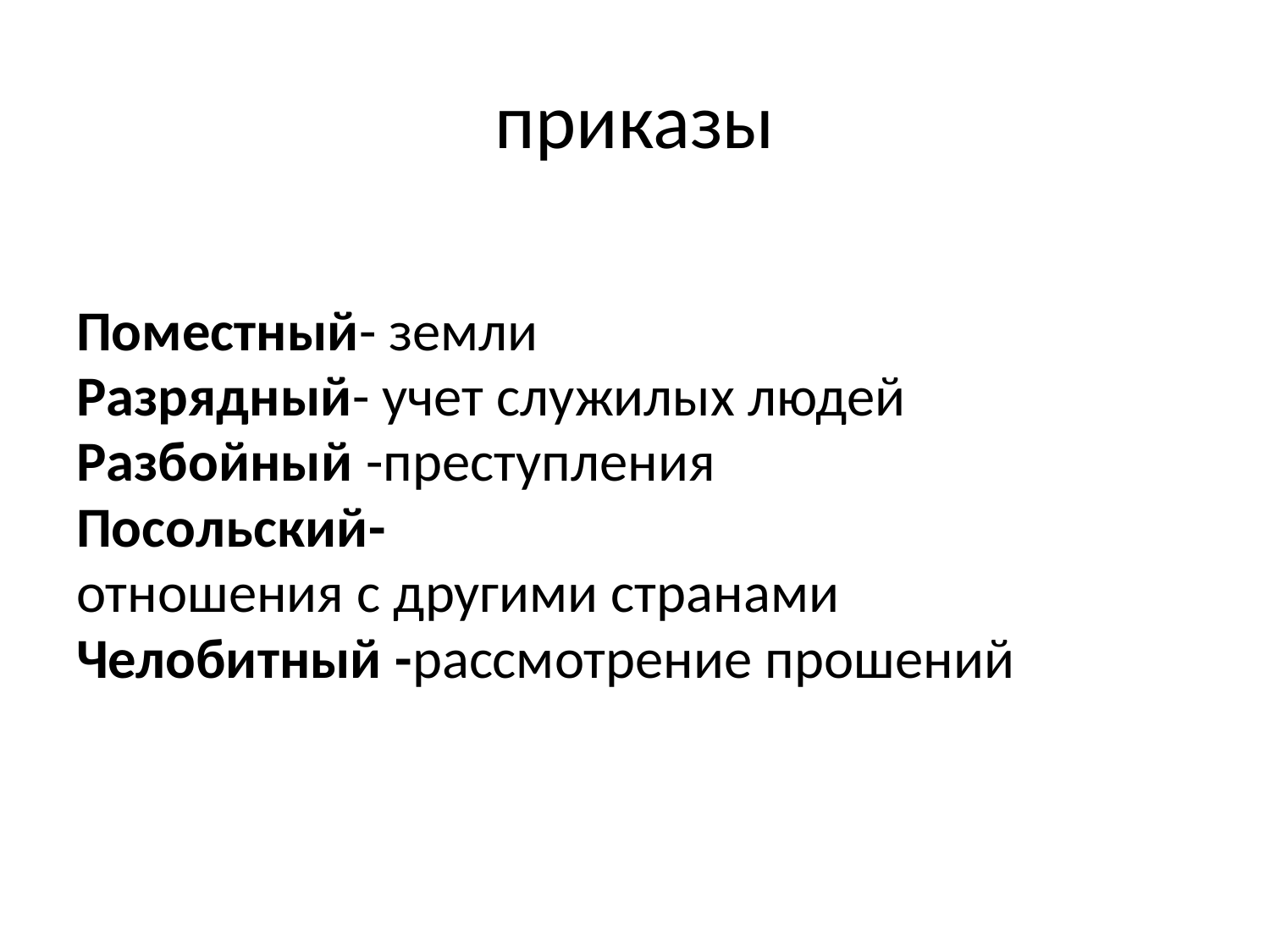

# приказы

Поместный- земли
Разрядный- учет служилых людей
Разбойный -преступления
Посольский-
отношения с другими странами
Челобитный -рассмотрение прошений